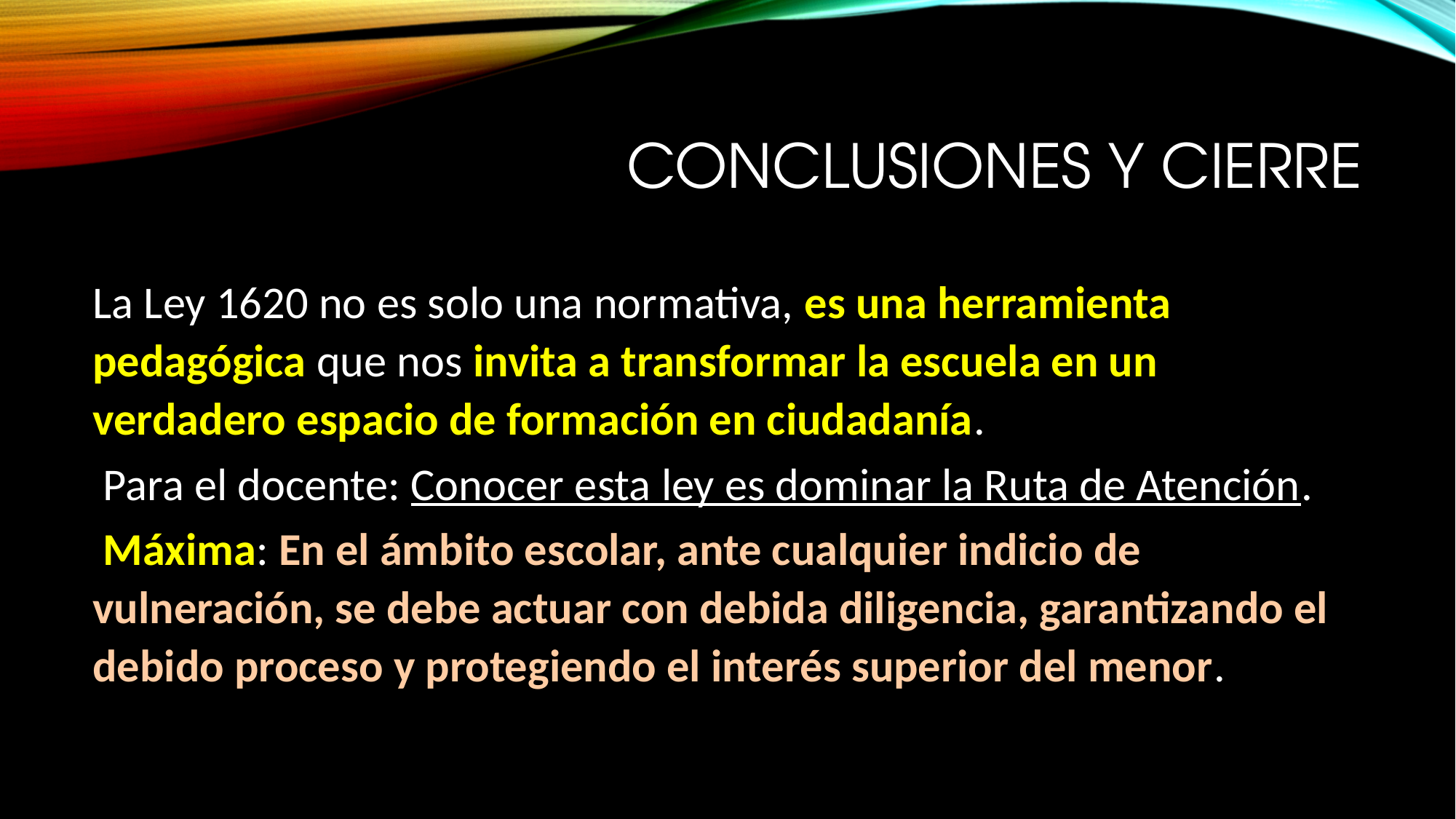

# Conclusiones y Cierre
La Ley 1620 no es solo una normativa, es una herramienta pedagógica que nos invita a transformar la escuela en un verdadero espacio de formación en ciudadanía.
 Para el docente: Conocer esta ley es dominar la Ruta de Atención.
 Máxima: En el ámbito escolar, ante cualquier indicio de vulneración, se debe actuar con debida diligencia, garantizando el debido proceso y protegiendo el interés superior del menor.